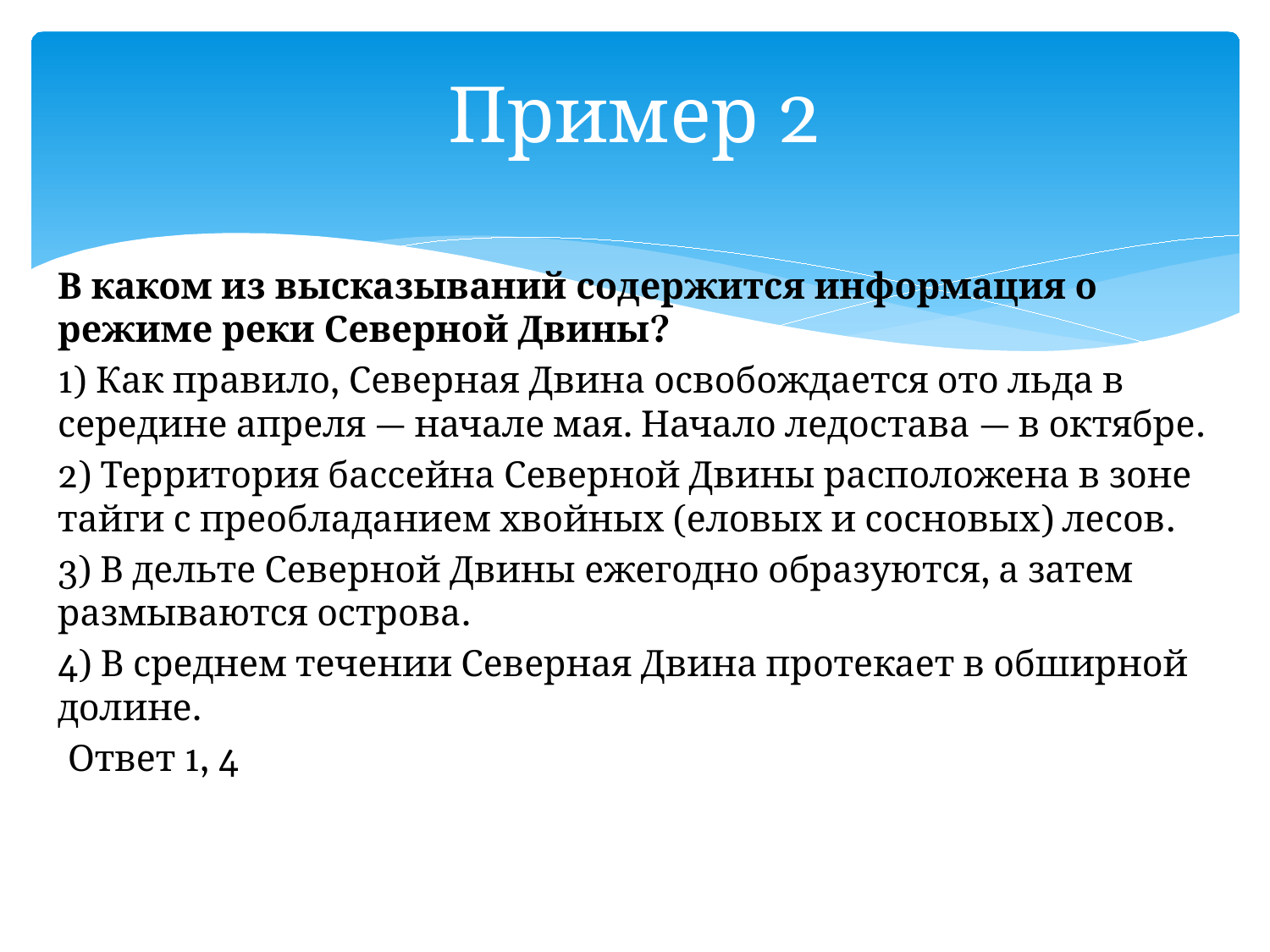

# Пример 2
В каком из высказываний содержится информация о режиме реки Северной Двины?
1) Как правило, Северная Двина освобождается ото льда в середине апреля — начале мая. Начало ледостава — в октябре.
2) Территория бассейна Северной Двины расположена в зоне тайги с преобладанием хвойных (еловых и сосновых) лесов.
3) В дельте Северной Двины ежегодно образуются, а затем размываются острова.
4) В среднем течении Северная Двина протекает в обширной долине.
 Ответ 1, 4